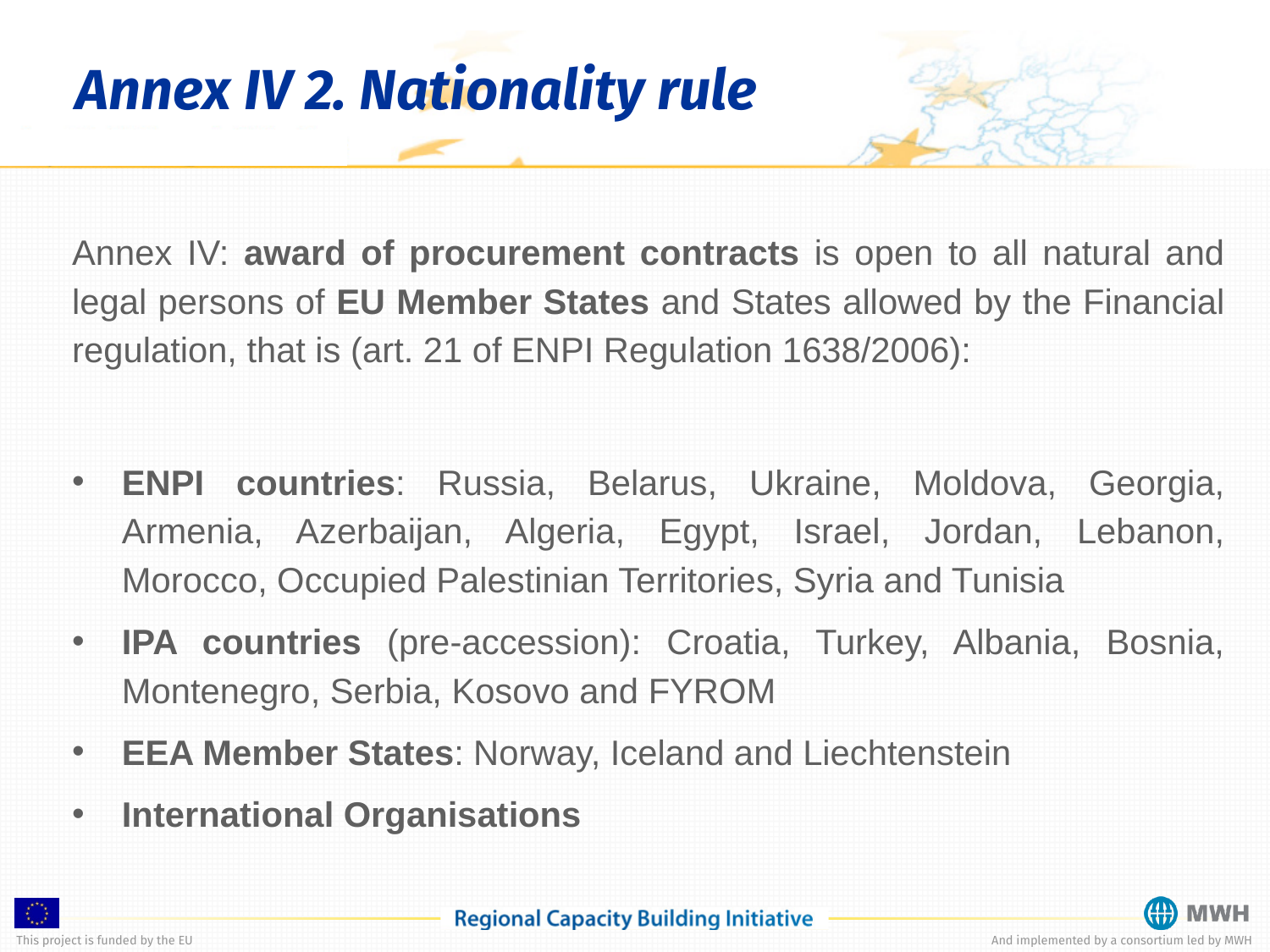

Annex IV 2. Nationality rule
Annex IV: award of procurement contracts is open to all natural and legal persons of EU Member States and States allowed by the Financial regulation, that is (art. 21 of ENPI Regulation 1638/2006):

ENPI countries: Russia, Belarus, Ukraine, Moldova, Georgia, Armenia, Azerbaijan, Algeria, Egypt, Israel, Jordan, Lebanon, Morocco, Occupied Palestinian Territories, Syria and Tunisia
IPA countries (pre-accession): Croatia, Turkey, Albania, Bosnia, Montenegro, Serbia, Kosovo and FYROM
EEA Member States: Norway, Iceland and Liechtenstein
International Organisations